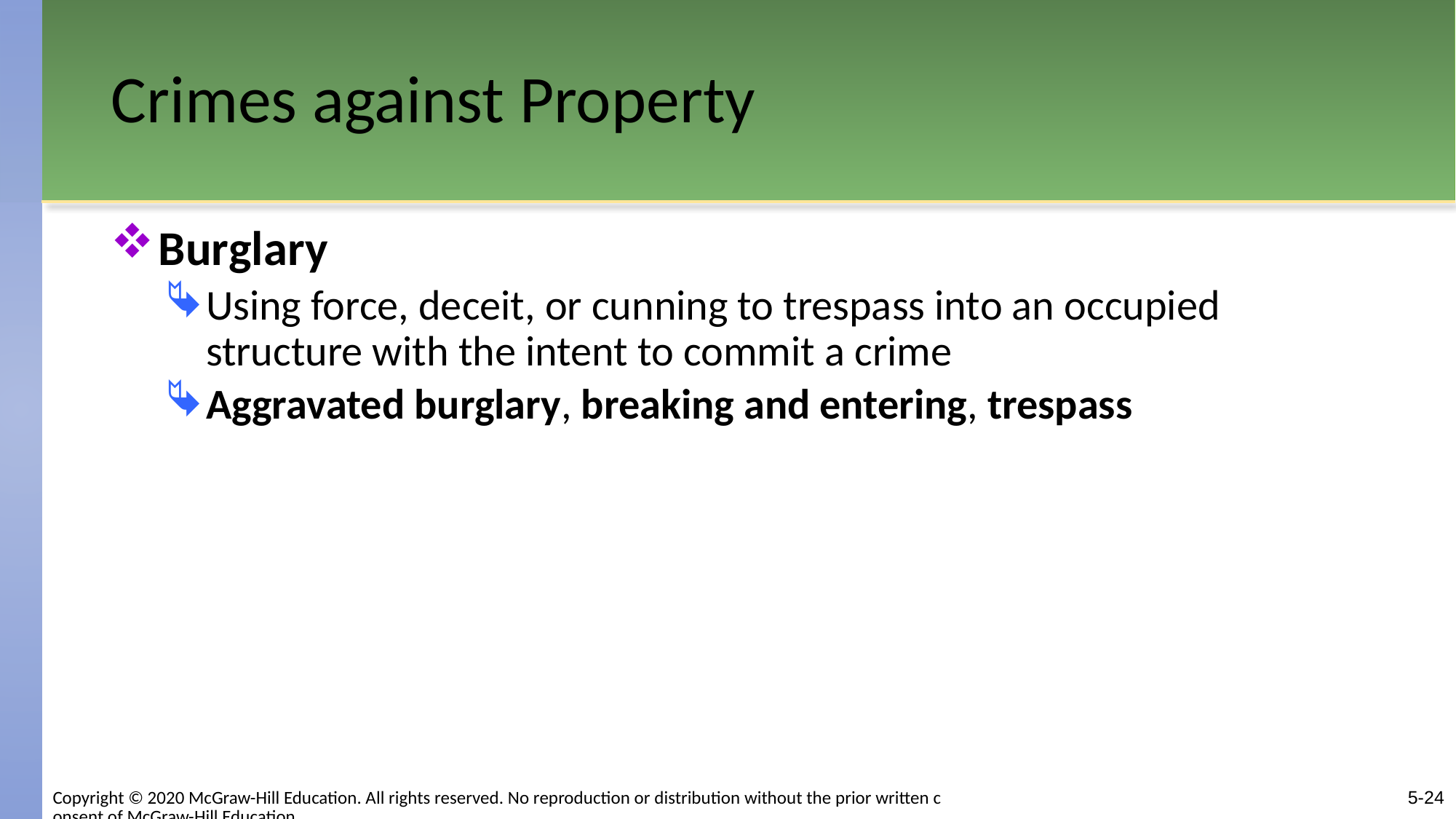

# Crimes against Property
Burglary
Using force, deceit, or cunning to trespass into an occupied structure with the intent to commit a crime
Aggravated burglary, breaking and entering, trespass
Copyright © 2020 McGraw-Hill Education. All rights reserved. No reproduction or distribution without the prior written consent of McGraw-Hill Education.
5-24